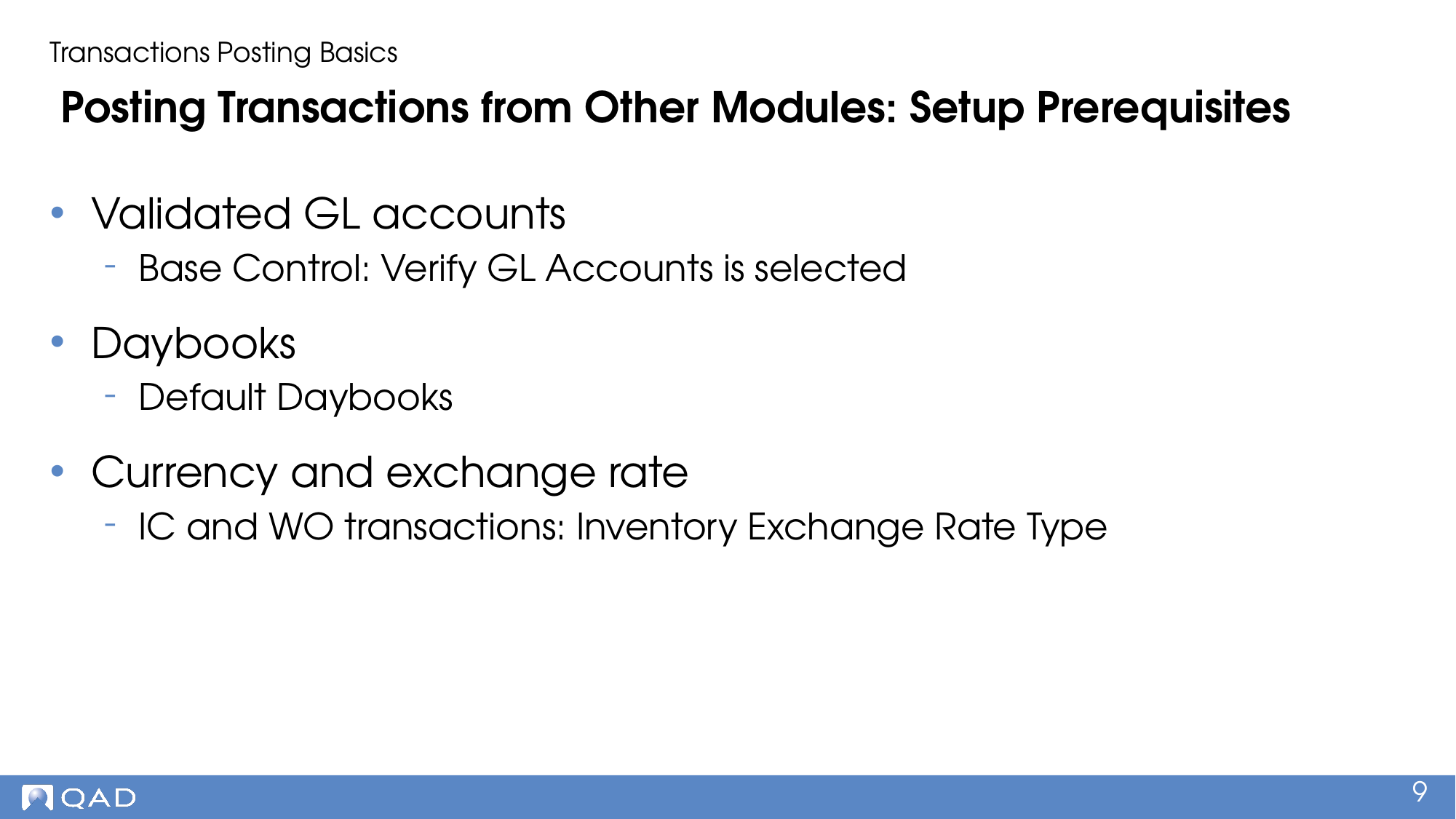

Transactions Posting Basics
# Posting Transactions from Other Modules: Setup Prerequisites
Validated GL accounts
Base Control: Verify GL Accounts is selected
Daybooks
Default Daybooks
Currency and exchange rate
IC and WO transactions: Inventory Exchange Rate Type

9